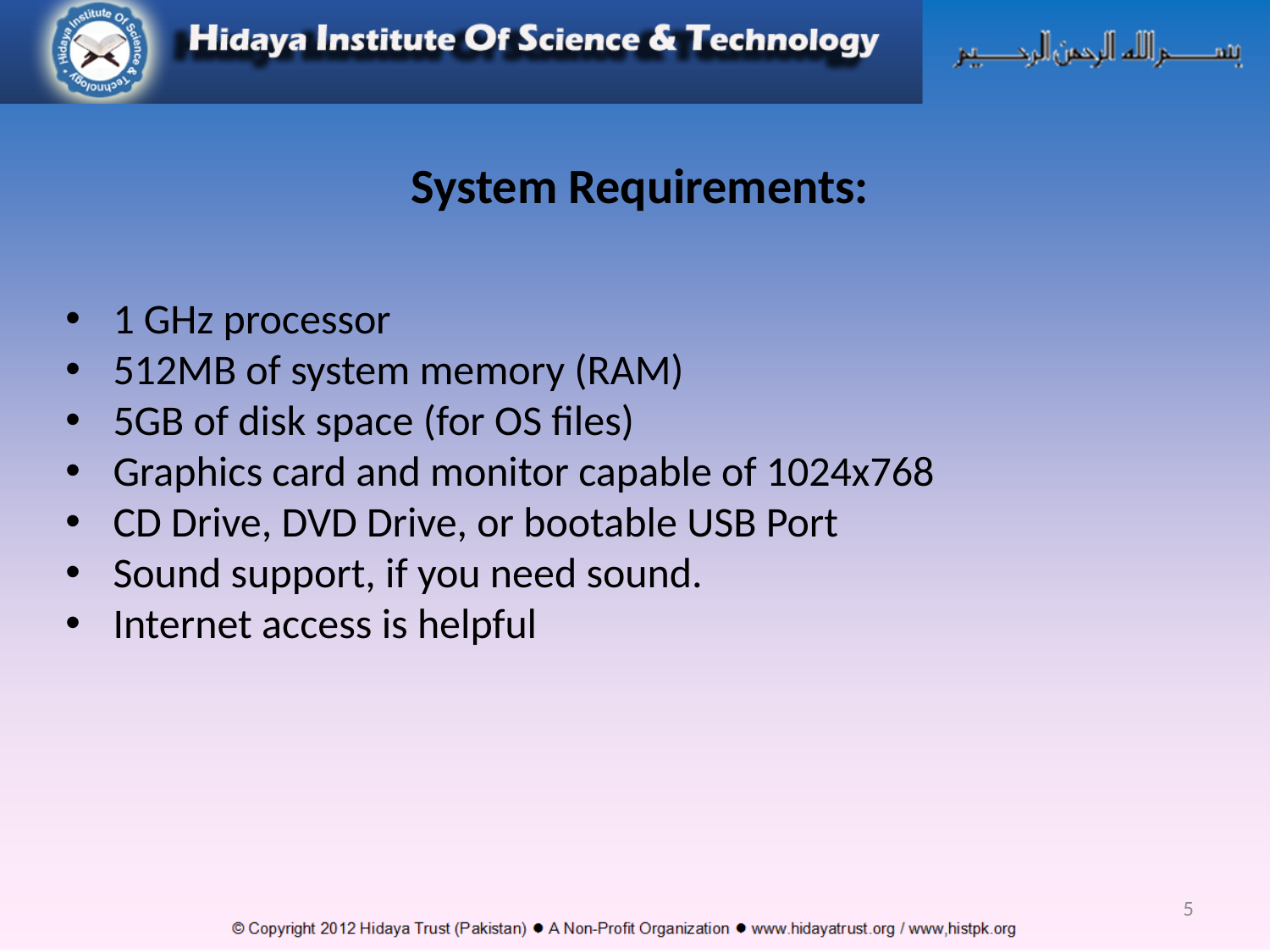

System Requirements:
1 GHz processor
512MB of system memory (RAM)
5GB of disk space (for OS files)
Graphics card and monitor capable of 1024x768
CD Drive, DVD Drive, or bootable USB Port
Sound support, if you need sound.
Internet access is helpful
5